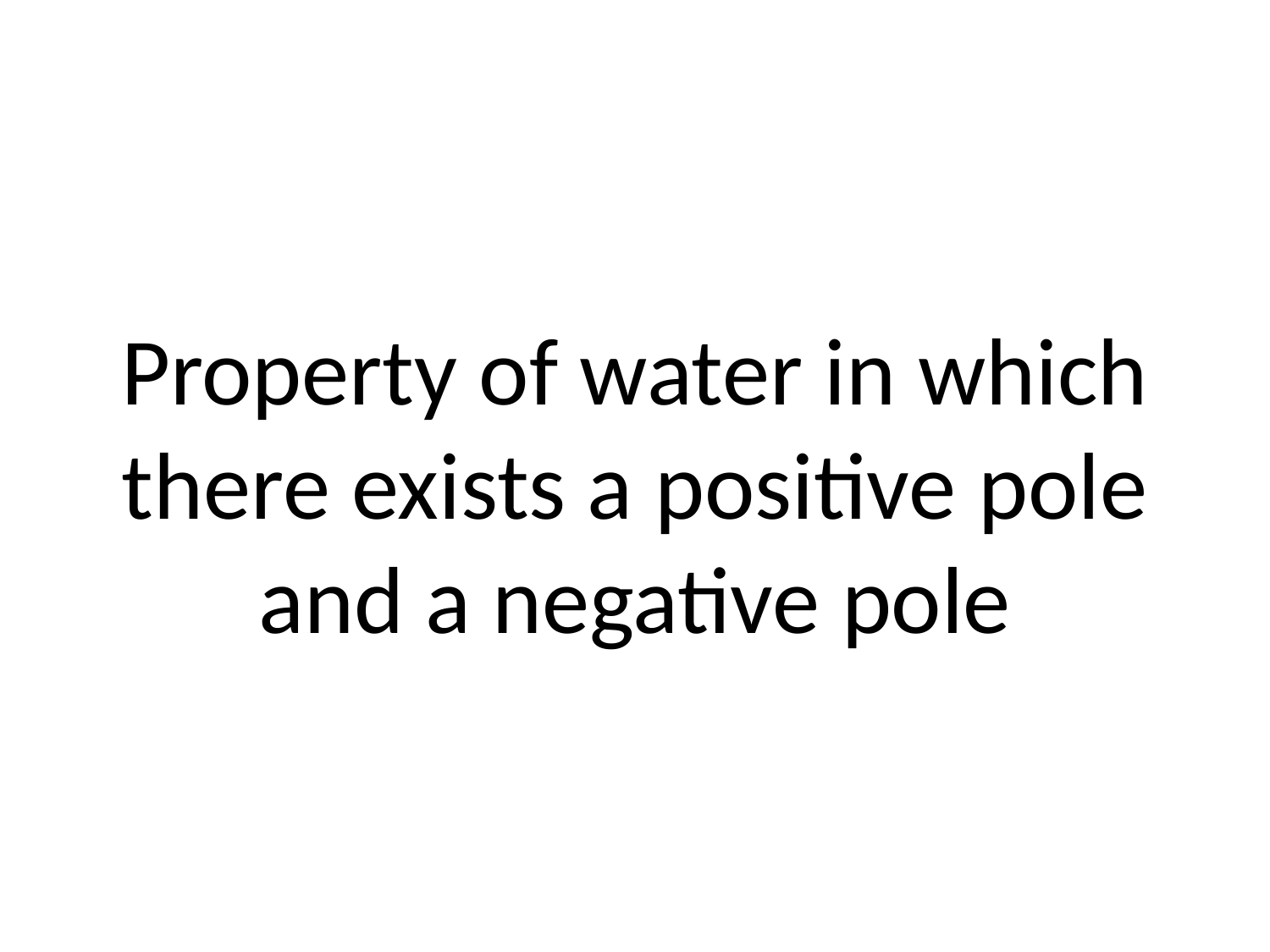

# Property of water in which there exists a positive pole and a negative pole